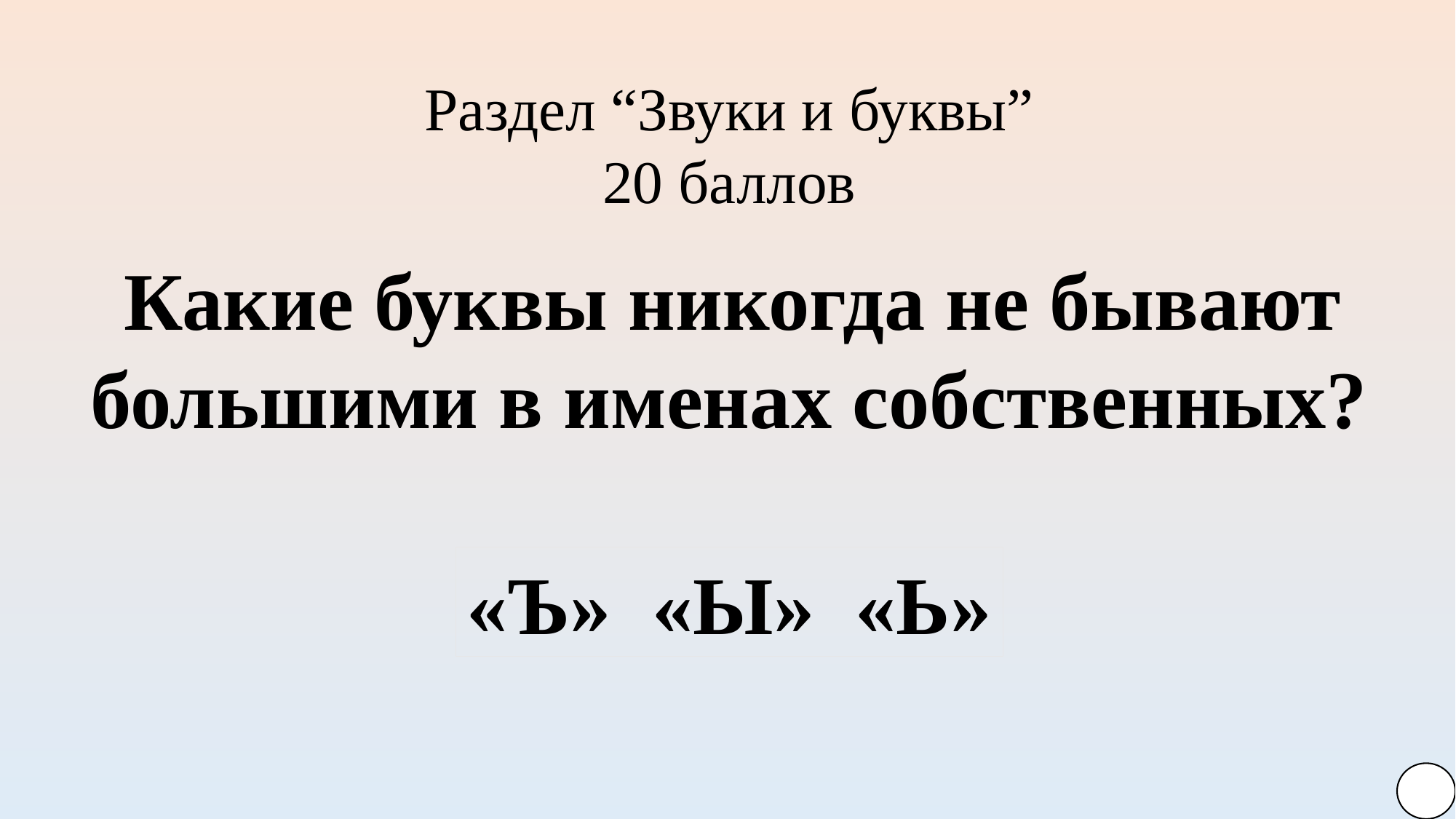

Раздел “Звуки и буквы”
20 баллов

 Какие буквы никогда не бывают большими в именах собственных?
«Ъ»  «Ы»  «Ь»